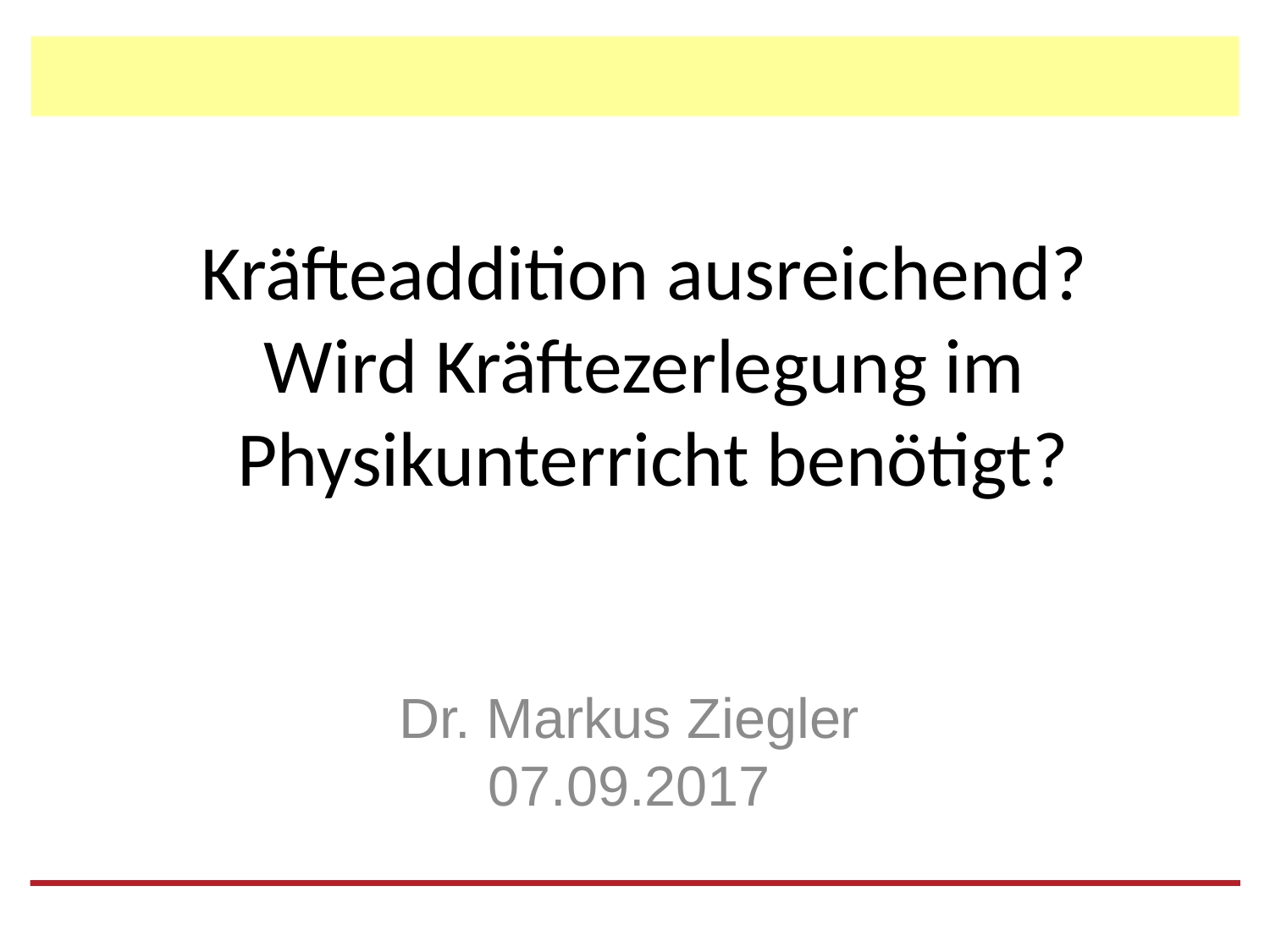

# Kräfteaddition ausreichend? Wird Kräftezerlegung im Physikunterricht benötigt?
Dr. Markus Ziegler
07.09.2017